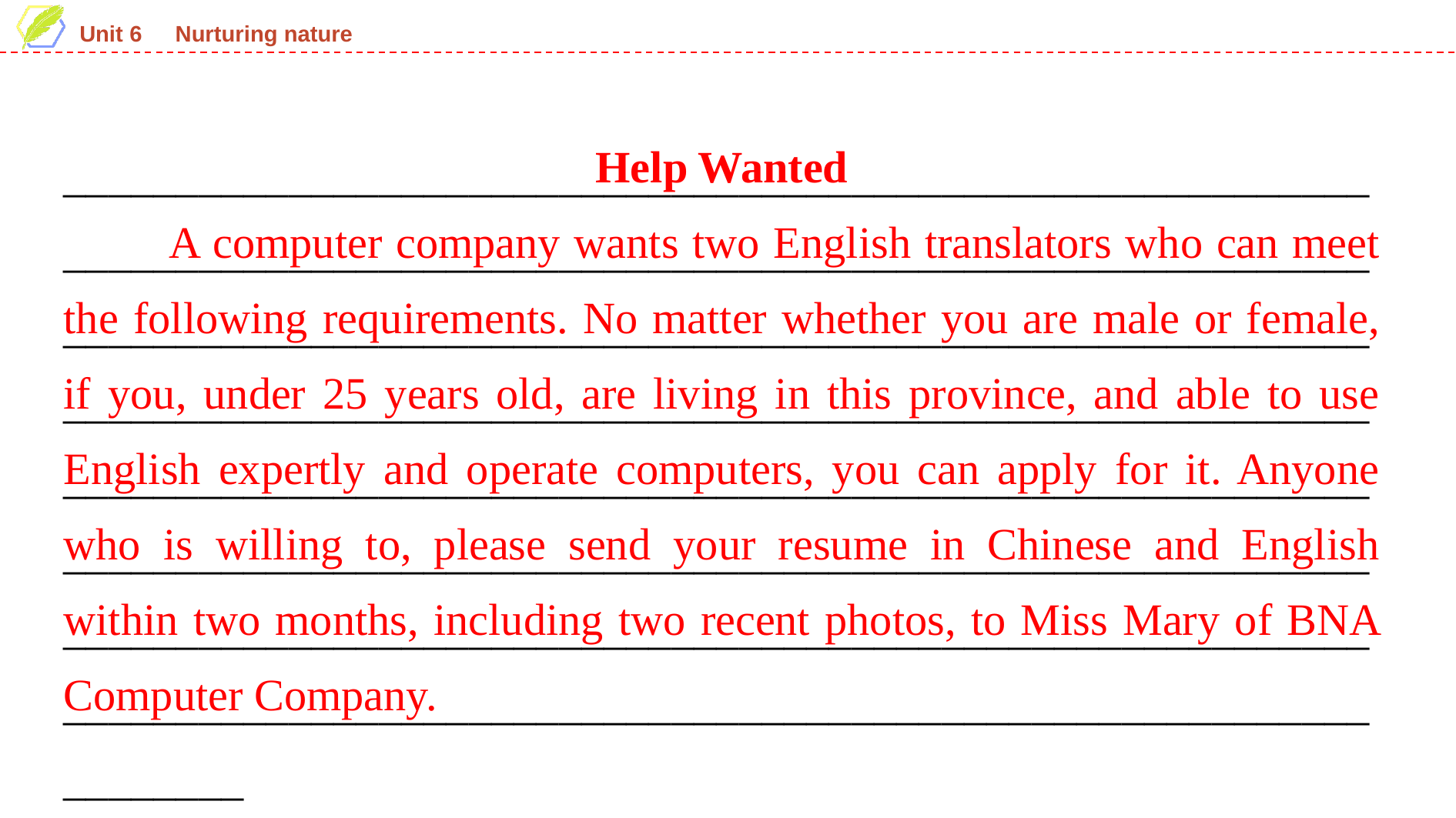

Help Wanted
　　A computer company wants two English translators who can meet the following requirements. No matter whether you are male or female, if you, under 25 years old, are living in this province, and able to use English expertly and operate computers, you can apply for it. Anyone who is willing to, please send your resume in Chinese and English within two months, including two recent photos, to Miss Mary of BNA Computer Company.
________________________________________________________________________________________________________________________________________________________________________________________________________________________________________________________________________________________________________________________________________________________________________________________________________________________________________________________________________________________